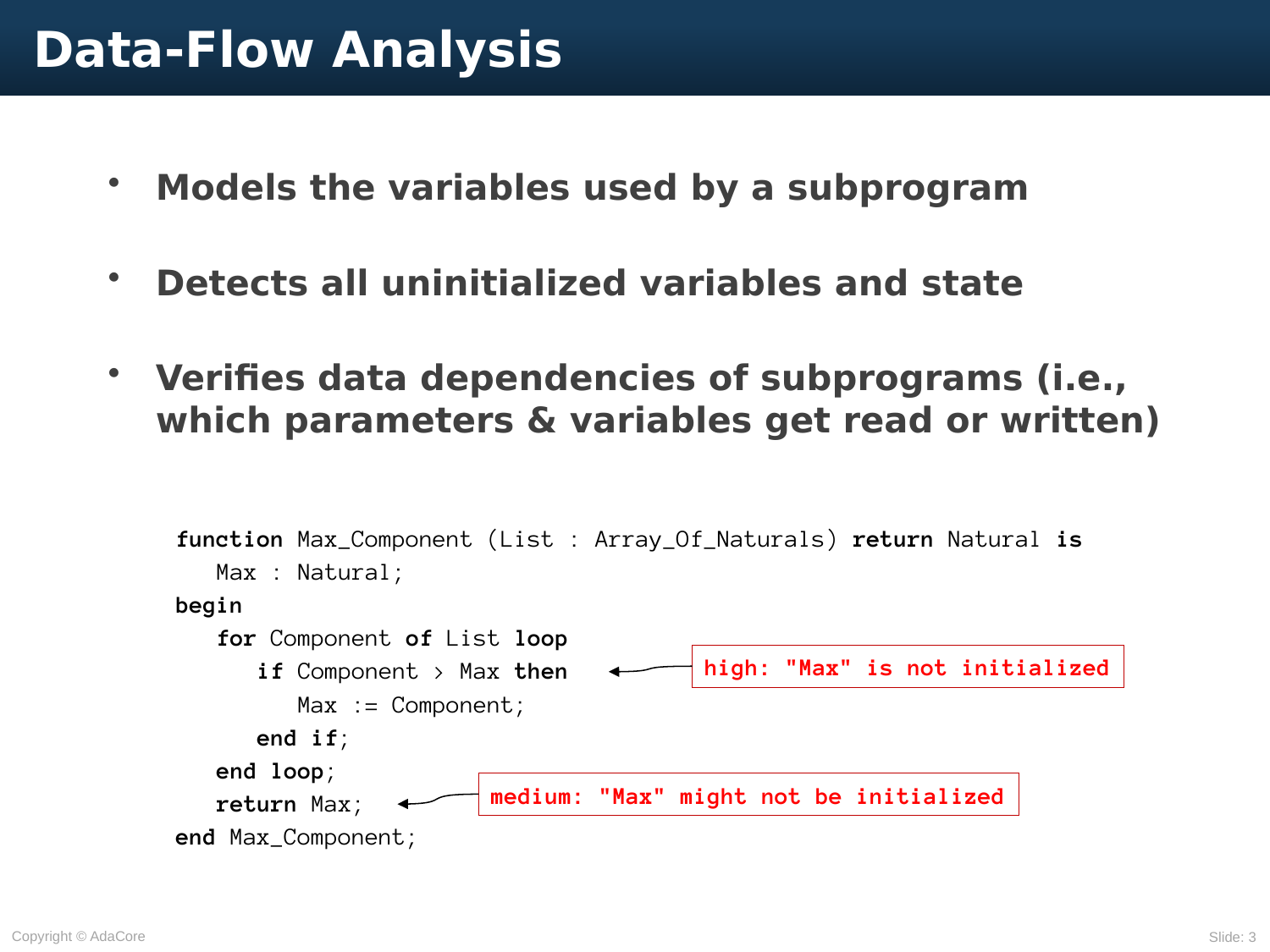

# Data-Flow Analysis
Models the variables used by a subprogram
Detects all uninitialized variables and state
Verifies data dependencies of subprograms (i.e., which parameters & variables get read or written)
function Max_Component (List : Array_Of_Naturals) return Natural is
   Max : Natural;
begin
   for Component of List loop
      if Component > Max then
         Max := Component;
      end if;
   end loop;
   return Max;
end Max_Component;
high: "Max" is not initialized

medium: "Max" might not be initialized